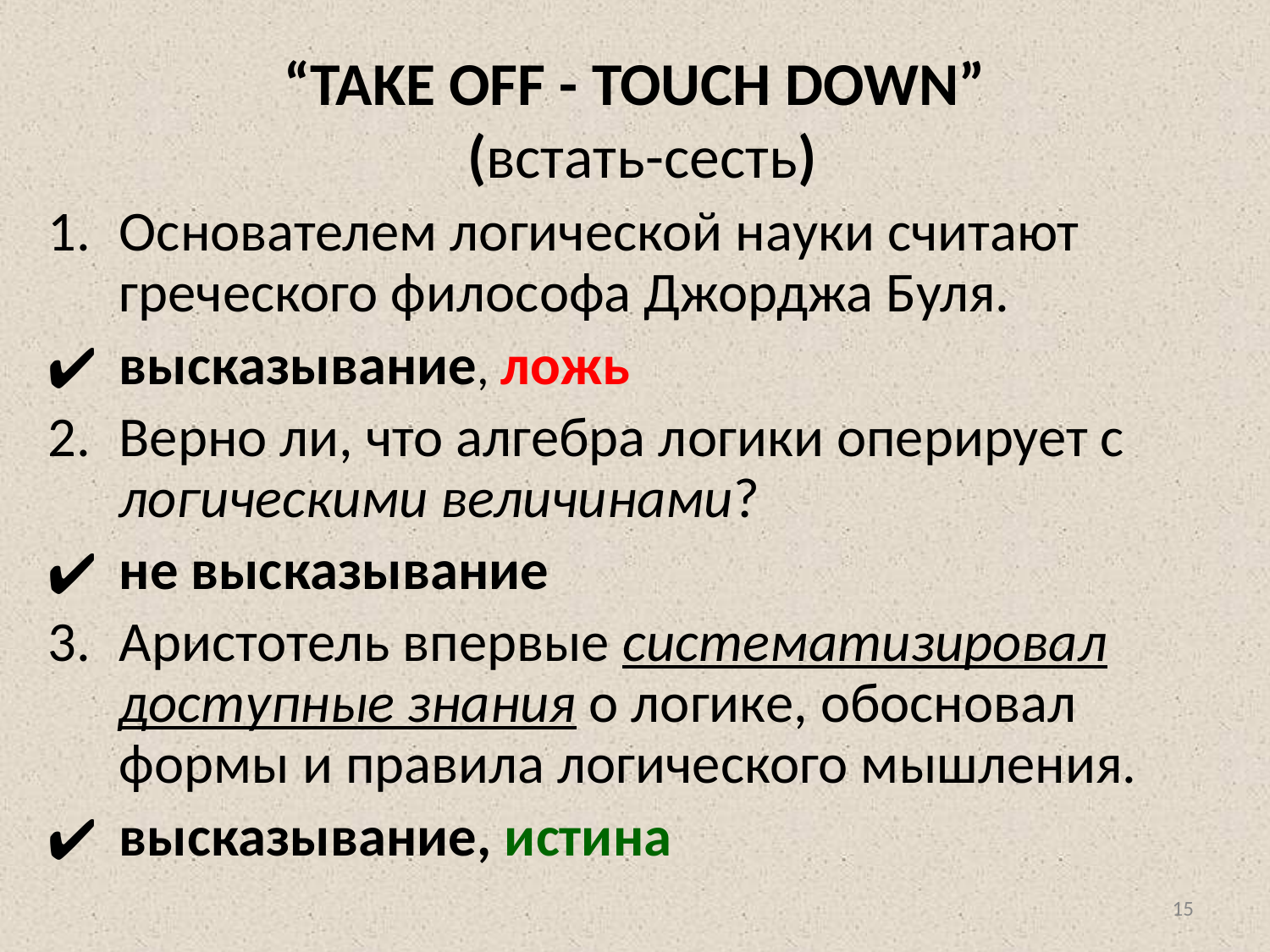

# “TAKE OFF - TOUCH DOWN” (встать-сесть)
Основателем логической науки считают греческого философа Джорджа Буля.
высказывание, ложь
Верно ли, что алгебра логики оперирует с логическими величинами?
не высказывание
Аристотель впервые систематизировал доступные знания о логике, обосновал формы и правила логического мышления.
высказывание, истина

15